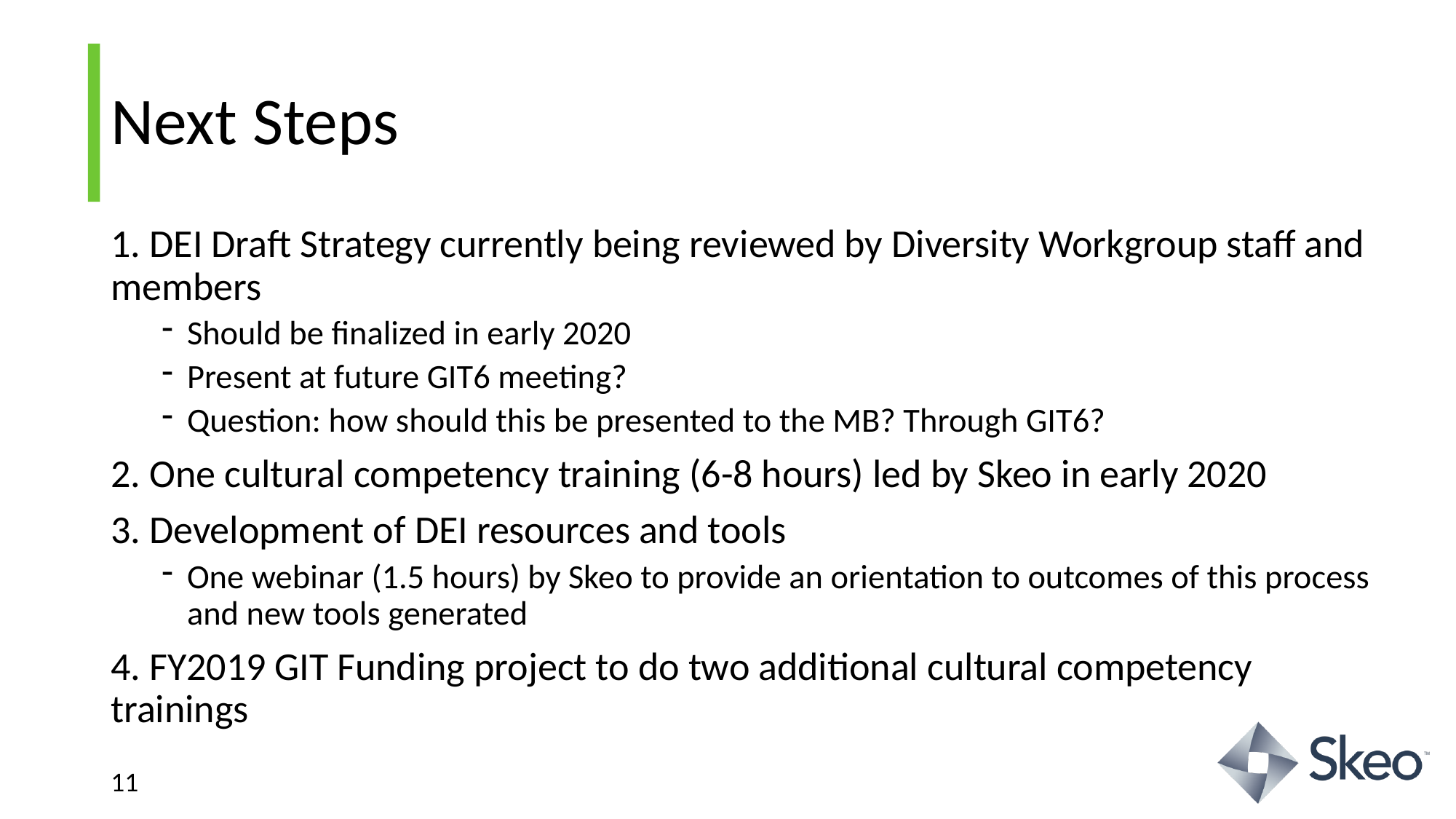

# Next Steps
1. DEI Draft Strategy currently being reviewed by Diversity Workgroup staff and members
Should be finalized in early 2020
Present at future GIT6 meeting?
Question: how should this be presented to the MB? Through GIT6?
2. One cultural competency training (6-8 hours) led by Skeo in early 2020
3. Development of DEI resources and tools
One webinar (1.5 hours) by Skeo to provide an orientation to outcomes of this process and new tools generated
4. FY2019 GIT Funding project to do two additional cultural competency trainings
11